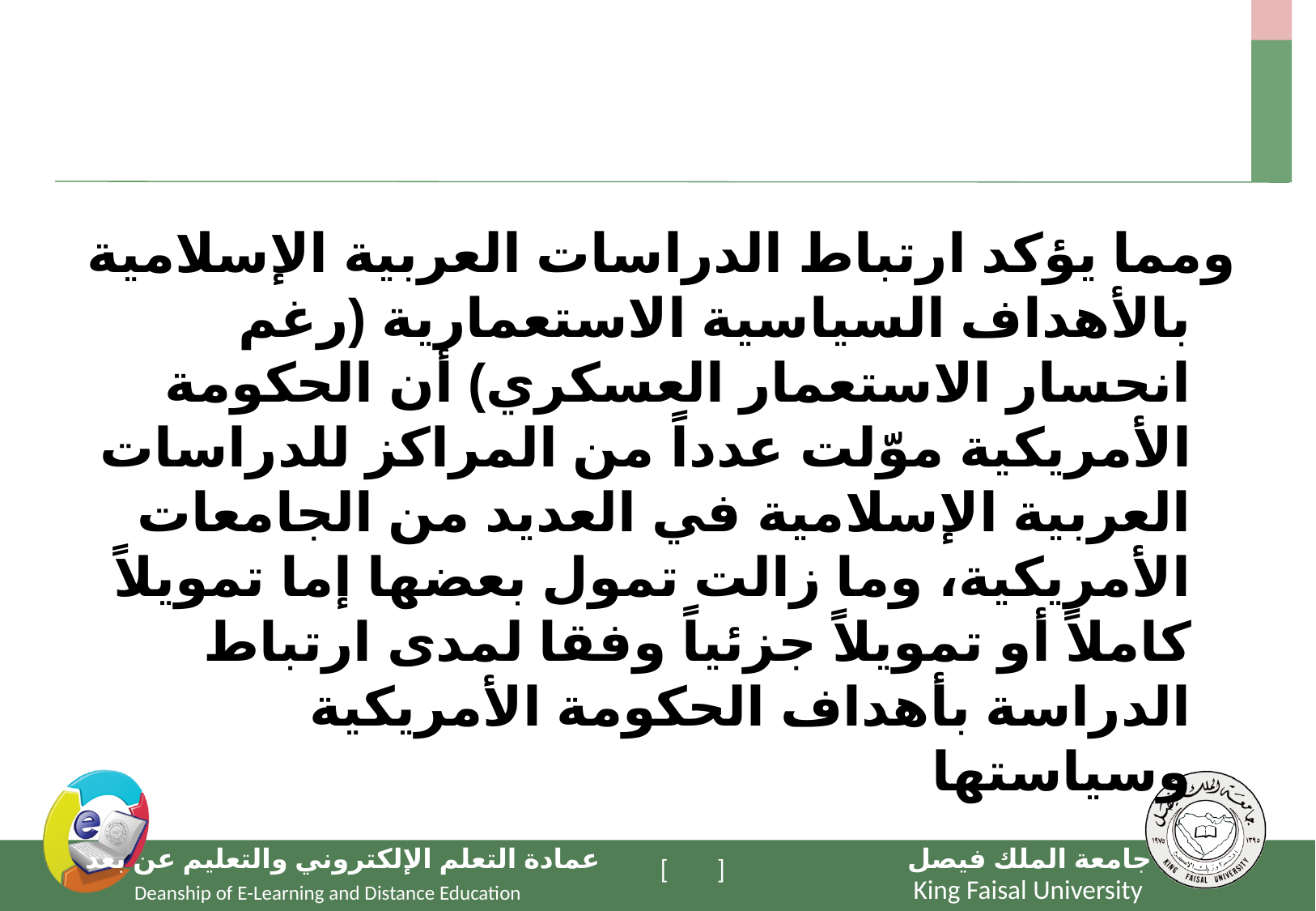

#
ومما يؤكد ارتباط الدراسات العربية الإسلامية بالأهداف السياسية الاستعمارية (رغم انحسار الاستعمار العسكري) أن الحكومة الأمريكية موّلت عدداً من المراكز للدراسات العربية الإسلامية في العديد من الجامعات الأمريكية، وما زالت تمول بعضها إما تمويلاً كاملاً أو تمويلاً جزئياً وفقا لمدى ارتباط الدراسة بأهداف الحكومة الأمريكية وسياستها